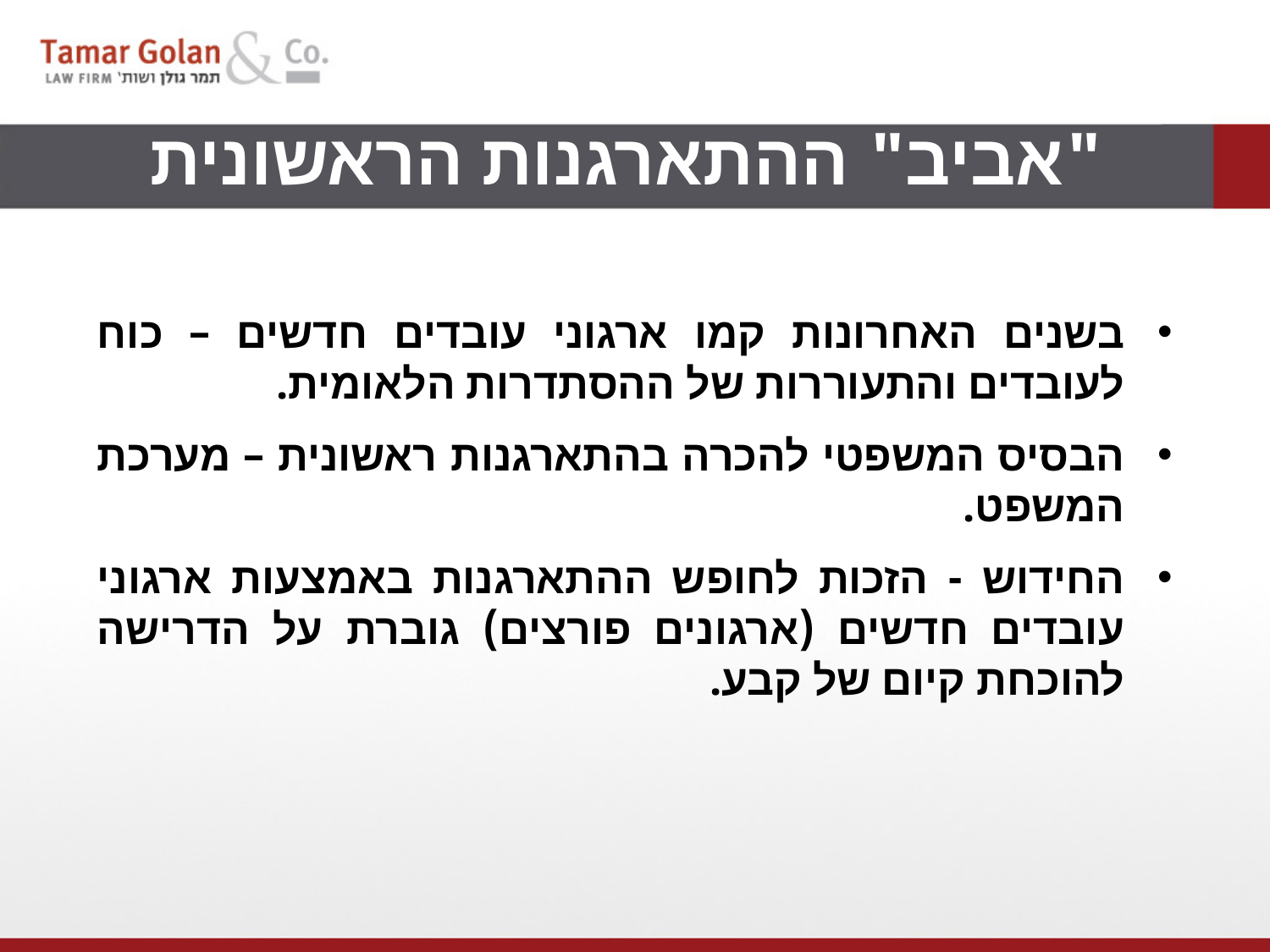

"אביב" ההתארגנות הראשונית
בשנים האחרונות קמו ארגוני עובדים חדשים – כוח לעובדים והתעוררות של ההסתדרות הלאומית.
הבסיס המשפטי להכרה בהתארגנות ראשונית – מערכת המשפט.
החידוש - הזכות לחופש ההתארגנות באמצעות ארגוני עובדים חדשים (ארגונים פורצים) גוברת על הדרישה להוכחת קיום של קבע.